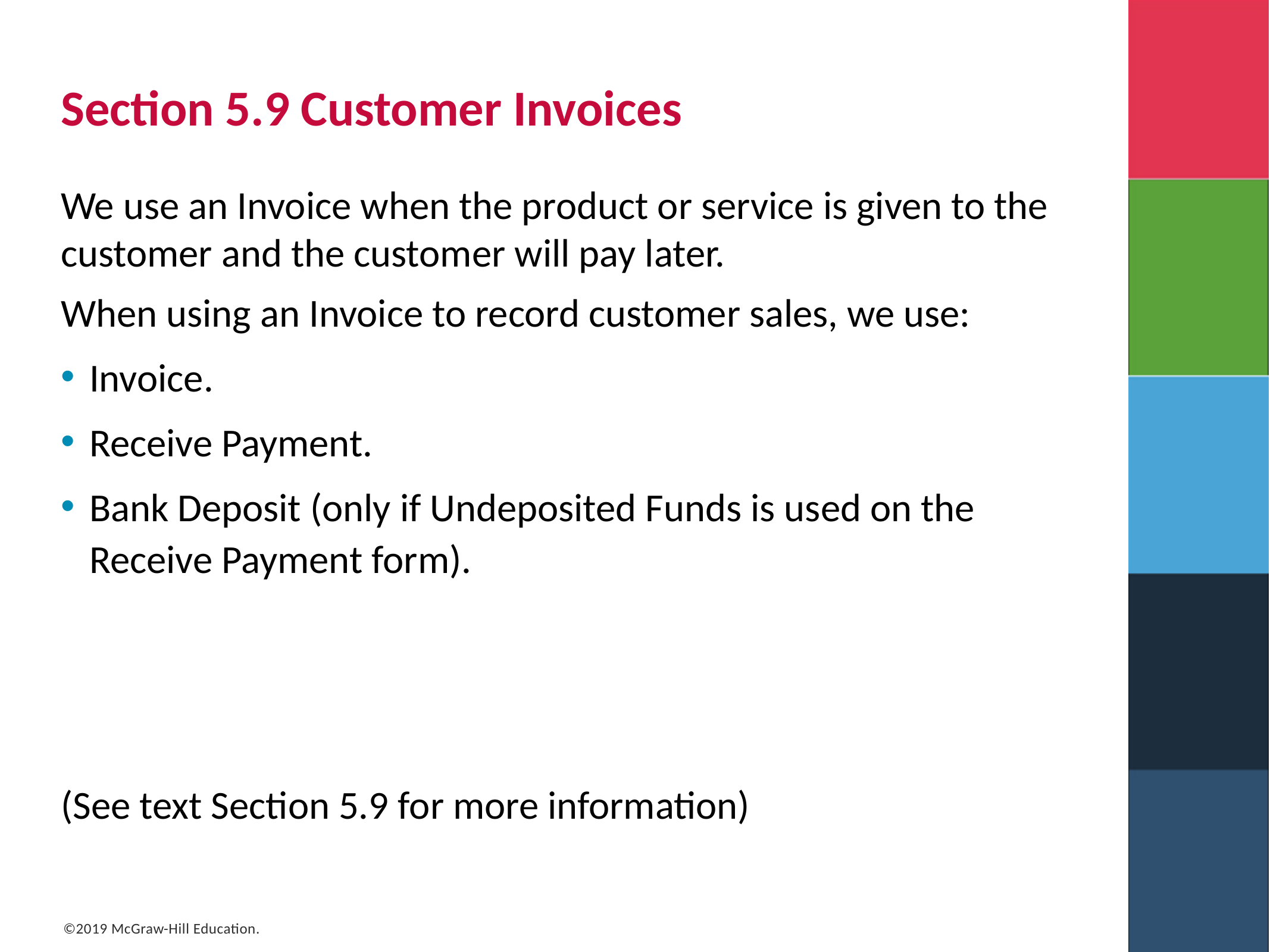

# Section 5.9 Customer Invoices
We use an Invoice when the product or service is given to the customer and the customer will pay later.
When using an Invoice to record customer sales, we use:
Invoice.
Receive Payment.
Bank Deposit (only if Undeposited Funds is used on the Receive Payment form).
(See text Section 5.9 for more information)